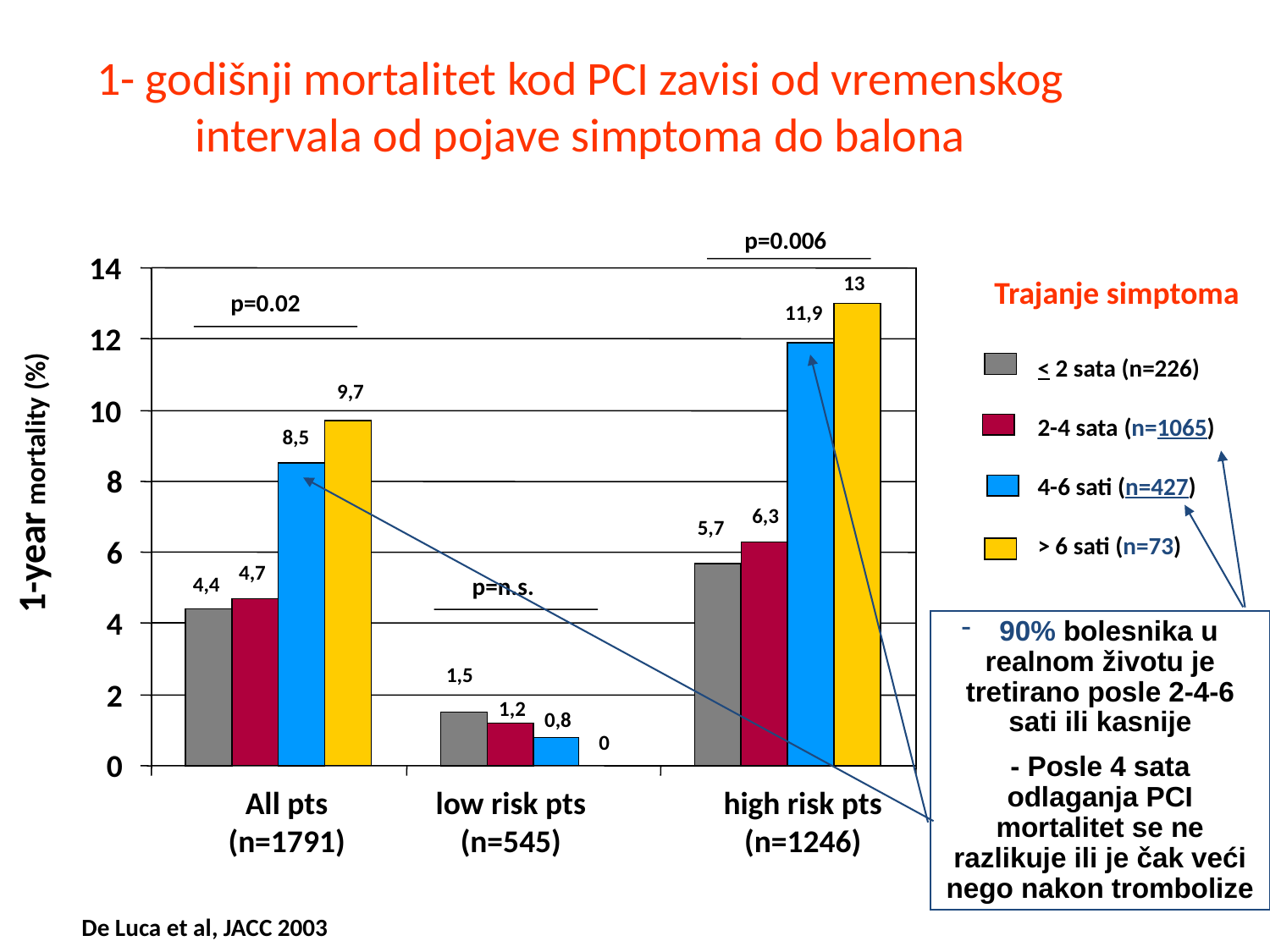

# 1- godišnji mortalitet kod PCI zavisi od vremenskog intervala od pojave simptoma do balona

p=0.006
14

13

p=0.02
11,9

12

9,7
10

8,5

8

6,3
5,7
6

4,7

4,4
p=n.s.

4

1,5
2
1,2

0,8

0

0

All pts
(n=1791)
low risk pts
(n=545)
high risk pts
(n=1246)
Trajanje simptoma
< 2 sata (n=226)

2-4 sata (n=1065)

4-6 sati (n=427)

> 6 sati (n=73)

1-year mortality (%)

 90% bolesnika u realnom životu je tretirano posle 2-4-6 sati ili kasnije
- Posle 4 sata odlaganja PCI mortalitet se ne razlikuje ili je čak veći nego nakon trombolize
De Luca et al, JACC 2003